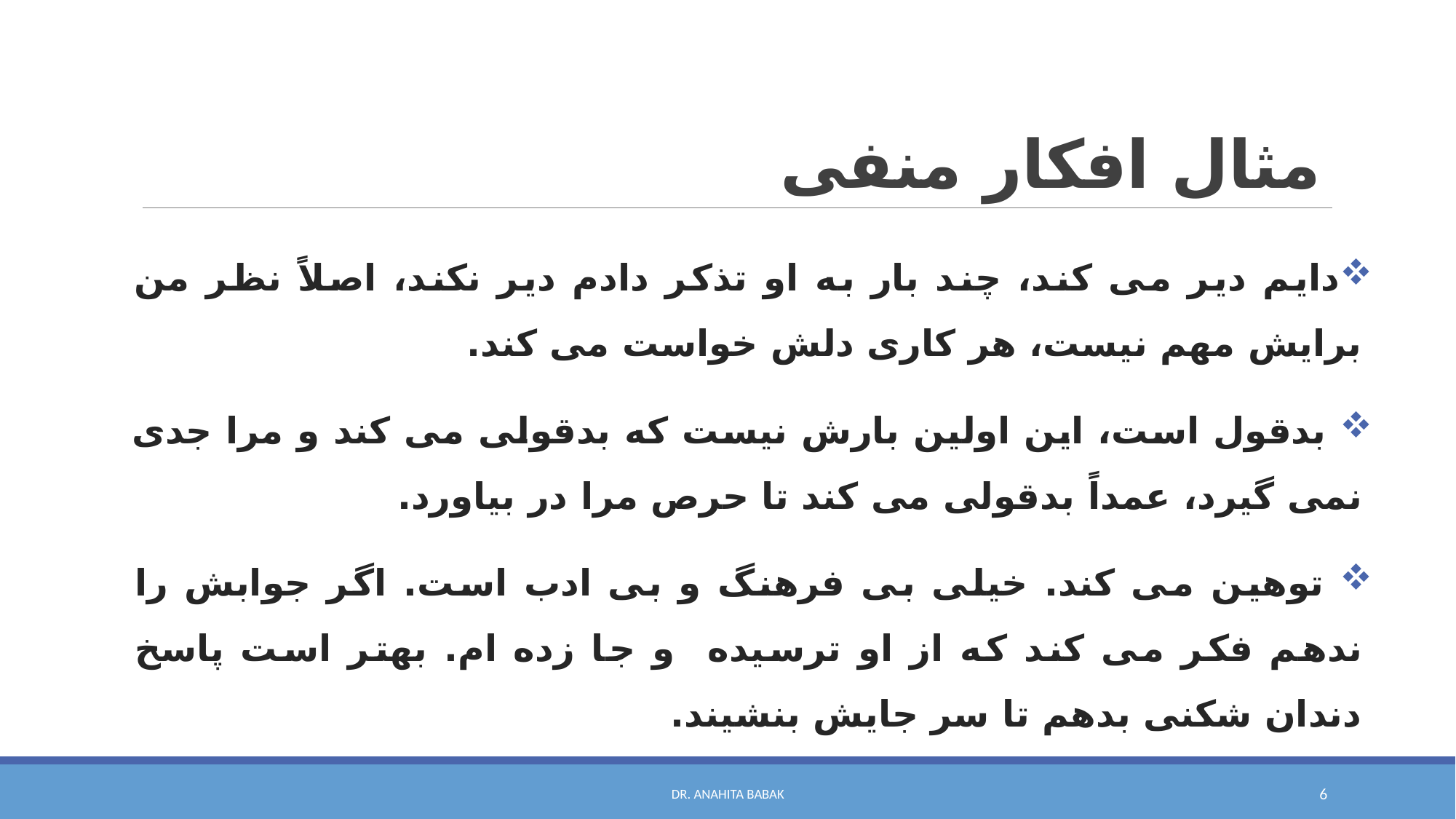

# مثال افکار منفی
دایم دیر می کند، چند بار به او تذکر دادم دیر نکند، اصلاً نظر من برایش مهم نیست، هر کاری دلش خواست می کند.
 بدقول است، این اولین بارش نیست که بدقولی می کند و مرا جدی نمی گیرد، عمداً بدقولی می کند تا حرص مرا در بیاورد.
 توهین می کند. خیلی بی فرهنگ و بی ادب است. اگر جوابش را ندهم فکر می کند که از او ترسیده  و جا زده ام. بهتر است پاسخ دندان شکنی بدهم تا سر جایش بنشیند.

Dr. Anahita Babak
6